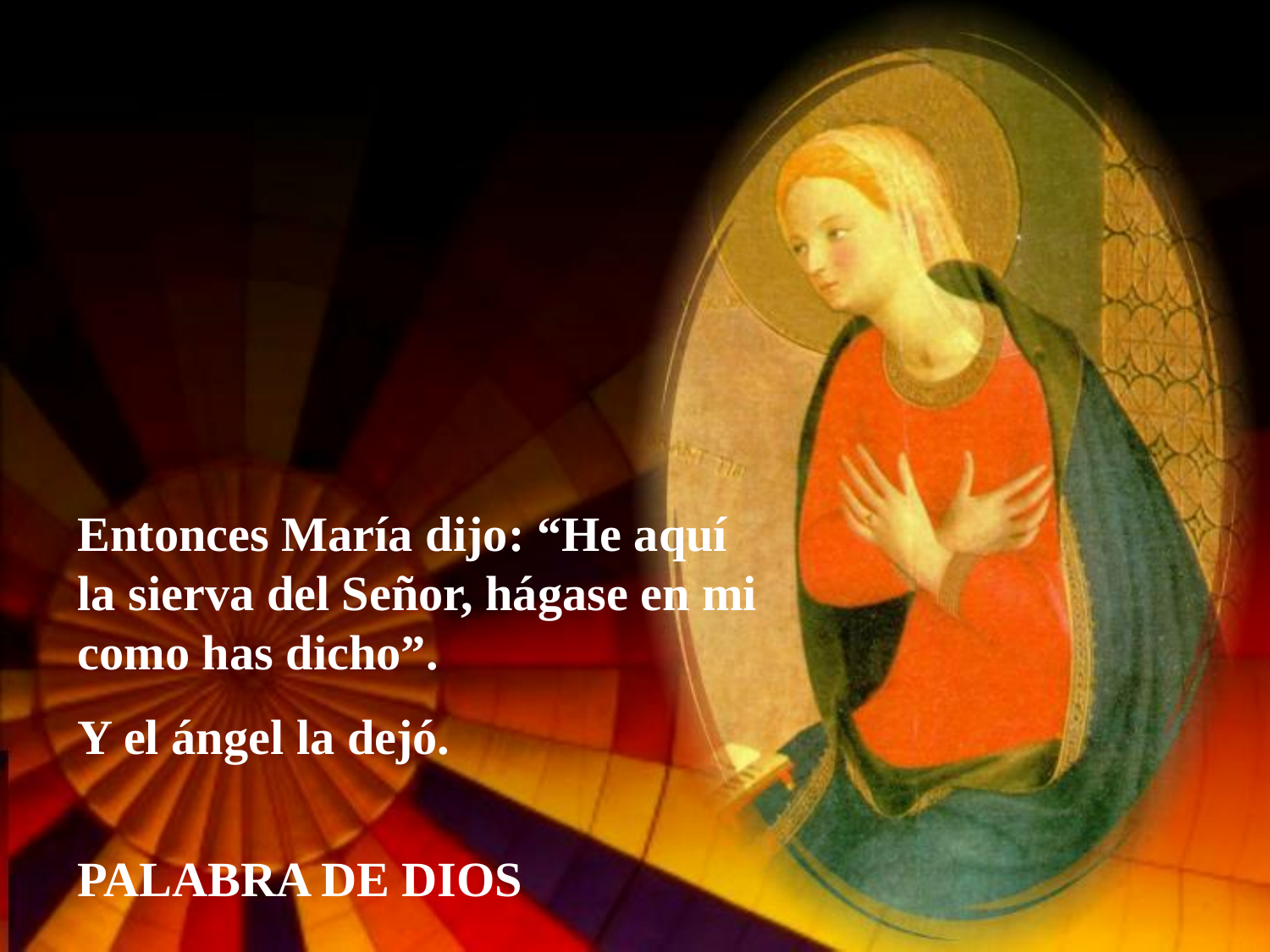

Entonces María dijo: “He aquí la sierva del Señor, hágase en mi como has dicho”.
Y el ángel la dejó.
PALABRA DE DIOS